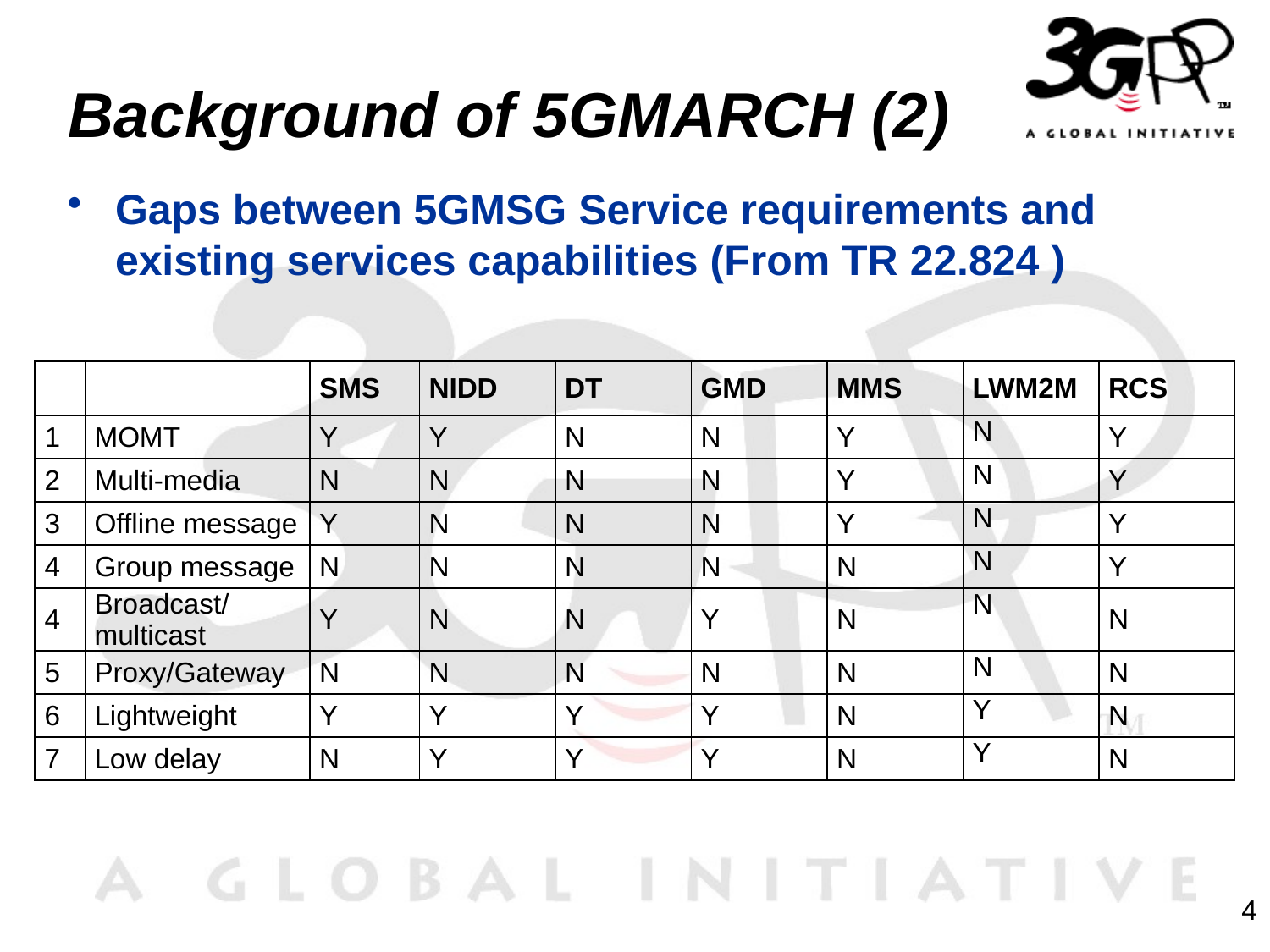

# Background of 5GMARCH (2)
Gaps between 5GMSG Service requirements and existing services capabilities (From TR 22.824 )

|  |  | SMS | NIDD | DT | GMD | MMS | LWM2M | RCS |
| --- | --- | --- | --- | --- | --- | --- | --- | --- |
| 1 | MOMT | Y | Y | N | N | Y | N | Y |
| 2 | Multi-media | N | N | N | N | Y | N | Y |
| 3 | Offline message | Y | N | N | N | Y | N | Y |
| 4 | Group message | N | N | N | N | N | N | Y |
| 4 | Broadcast/multicast | Y | N | N | Y | N | N | N |
| 5 | Proxy/Gateway | N | N | N | N | N | N | N |
| 6 | Lightweight | Y | Y | Y | Y | N | Y | N |
| 7 | Low delay | N | Y | Y | Y | N | Y | N |
4